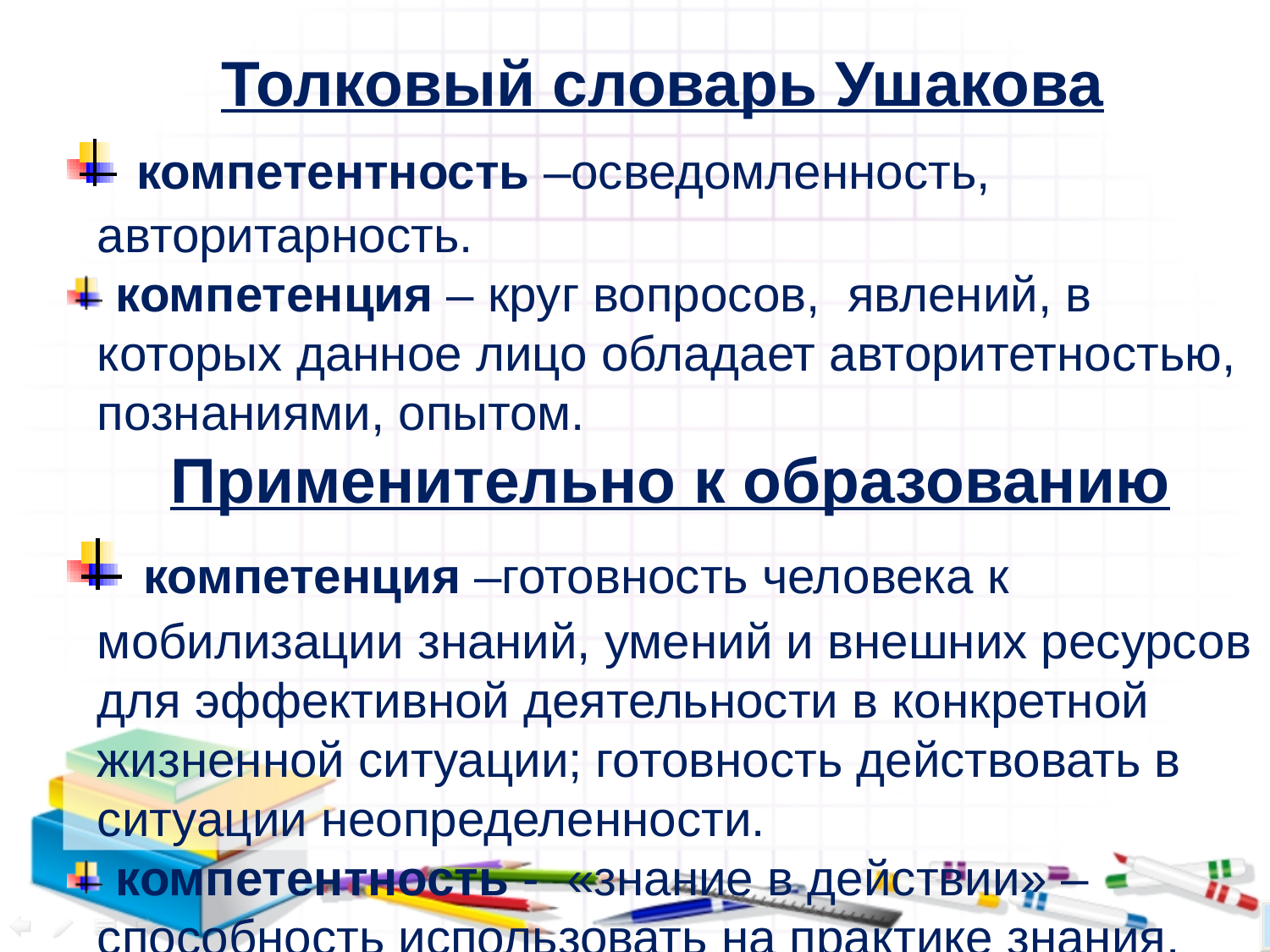

Толковый словарь Ушакова
 компетентность –осведомленность, авторитарность.
 компетенция – круг вопросов,  явлений, в которых данное лицо обладает авторитетностью, познаниями, опытом.
 Применительно к образованию
 компетенция –готовность человека к мобилизации знаний, умений и внешних ресурсов для эффективной деятельности в конкретной жизненной ситуации; готовность действовать в ситуации неопределенности.
 компетентность -  «знание в действии» – способность использовать на практике знания, умения, навыки, а также мотивация к эффективным действиям.